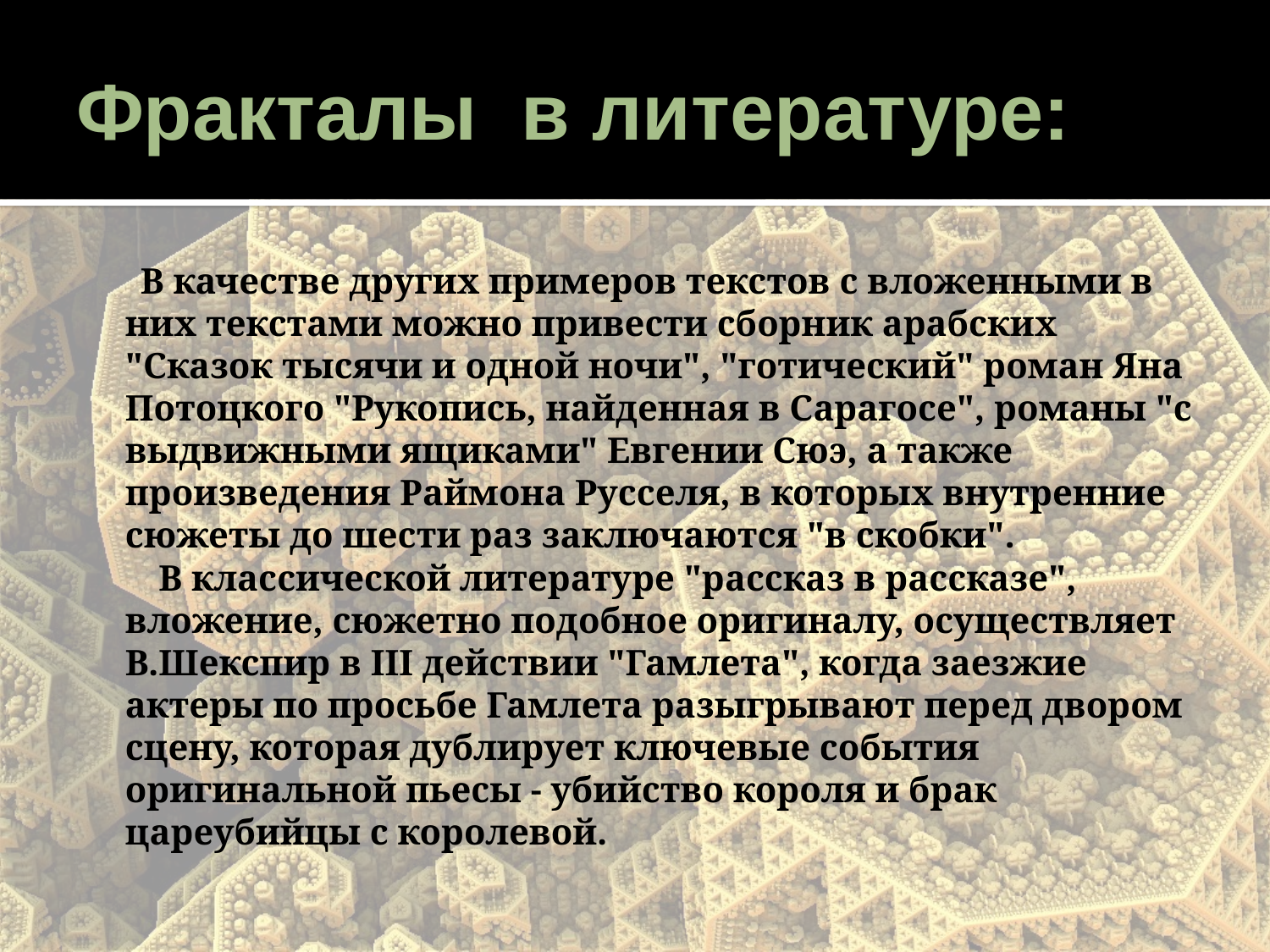

# Фракталы  в литературе:
      В качестве других примеров текстов с вложенными в них текстами можно привести сборник арабских "Сказок тысячи и одной ночи", "готический" роман Яна Потоцкого "Рукопись, найденная в Сарагосе", романы "с выдвижными ящиками" Евгении Сюэ, а также произведения Раймона Русселя, в которых внутренние сюжеты до шести раз заключаются "в скобки".
        В классической литературе "рассказ в рассказе", вложение, сюжетно подобное оригиналу, осуществляет В.Шекспир в III действии "Гамлета", когда заезжие актеры по просьбе Гамлета разыгрывают перед двором сцену, которая дублирует ключевые события оригинальной пьесы - убийство короля и брак цареубийцы с королевой.